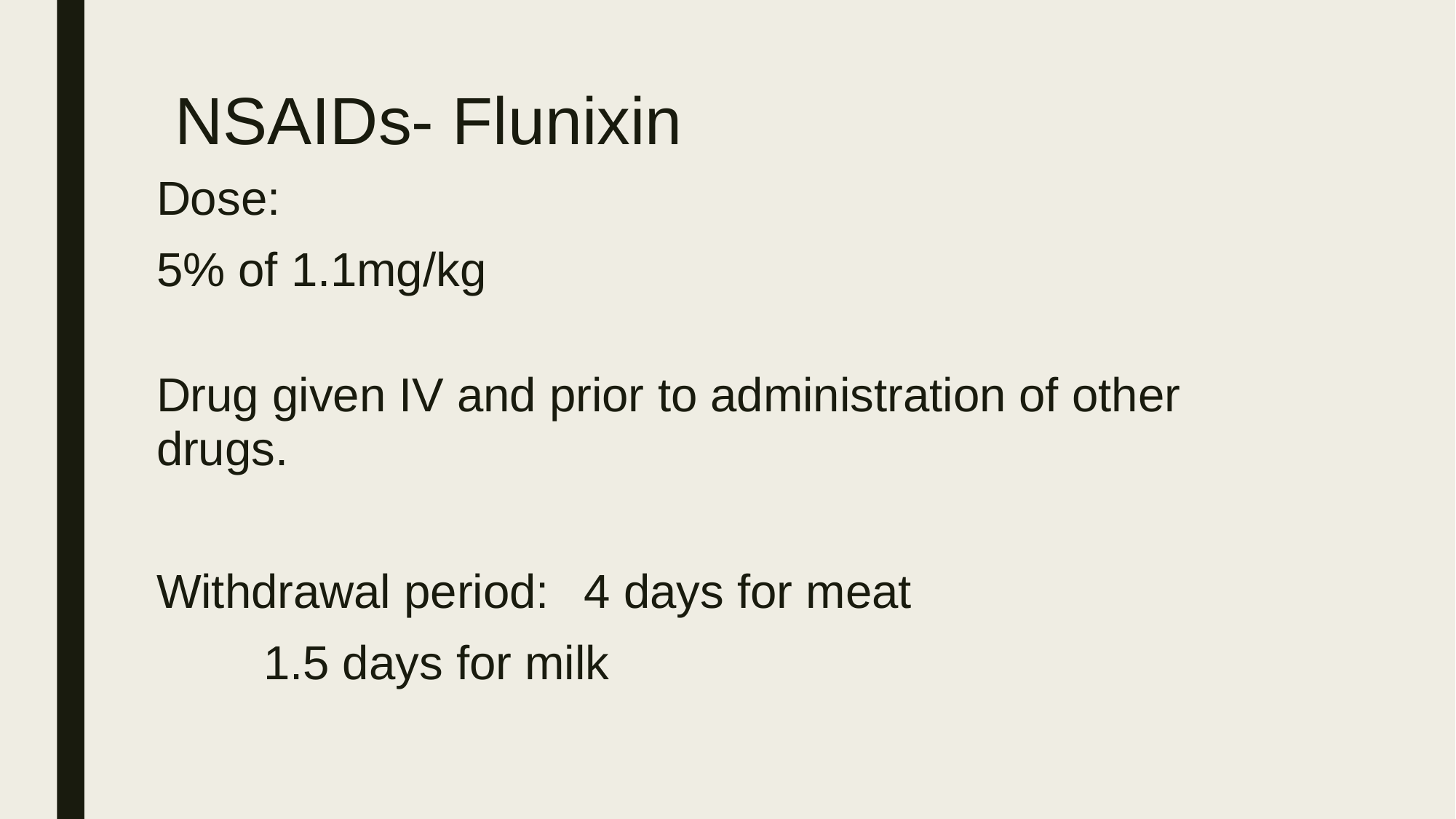

# NSAIDs- Flunixin
Dose:
5% of 1.1mg/kg
Drug given IV and prior to administration of other drugs.

Withdrawal period: 	4 days for meat
				1.5 days for milk